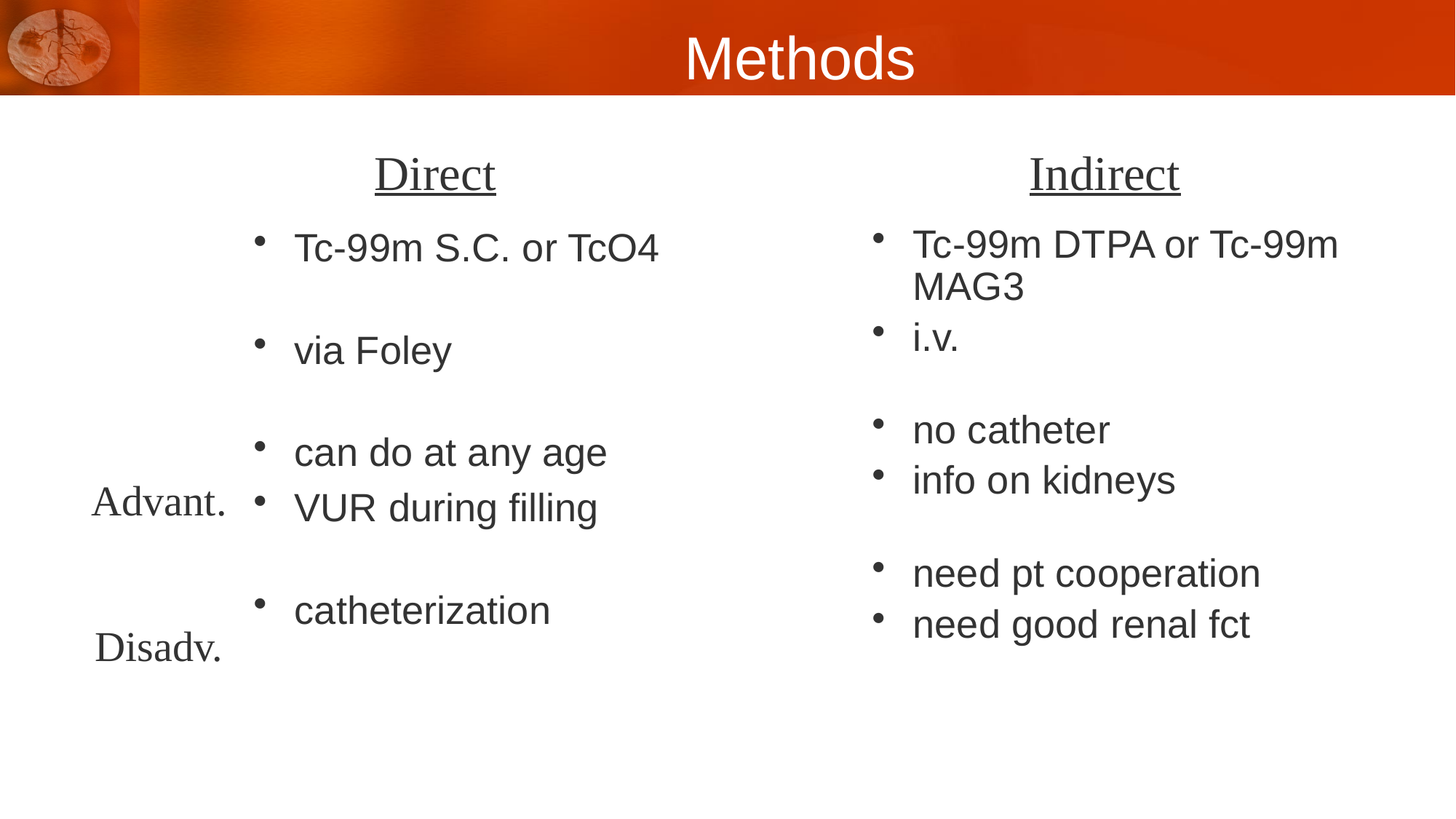

# Methods
Direct                           		Indirect
Tc-99m S.C. or TcO4
via Foley
can do at any age
VUR during filling
catheterization
Tc-99m DTPA or Tc-99m MAG3
i.v.
no catheter
info on kidneys
need pt cooperation
need good renal fct
Advant.
Disadv.